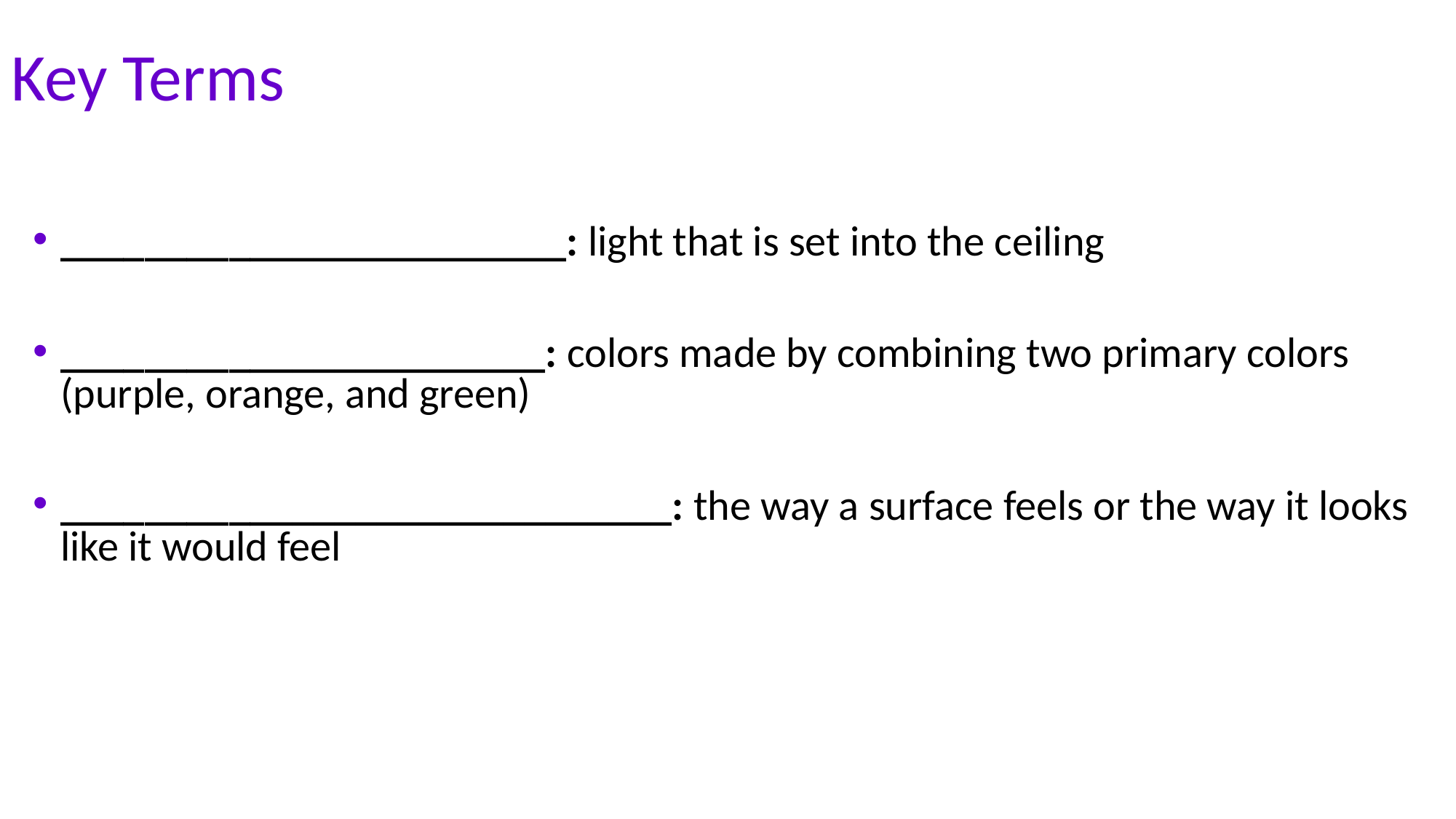

# Key Terms
________________________: light that is set into the ceiling

_______________________: colors made by combining two primary colors (purple, orange, and green)

_____________________________: the way a surface feels or the way it looks like it would feel